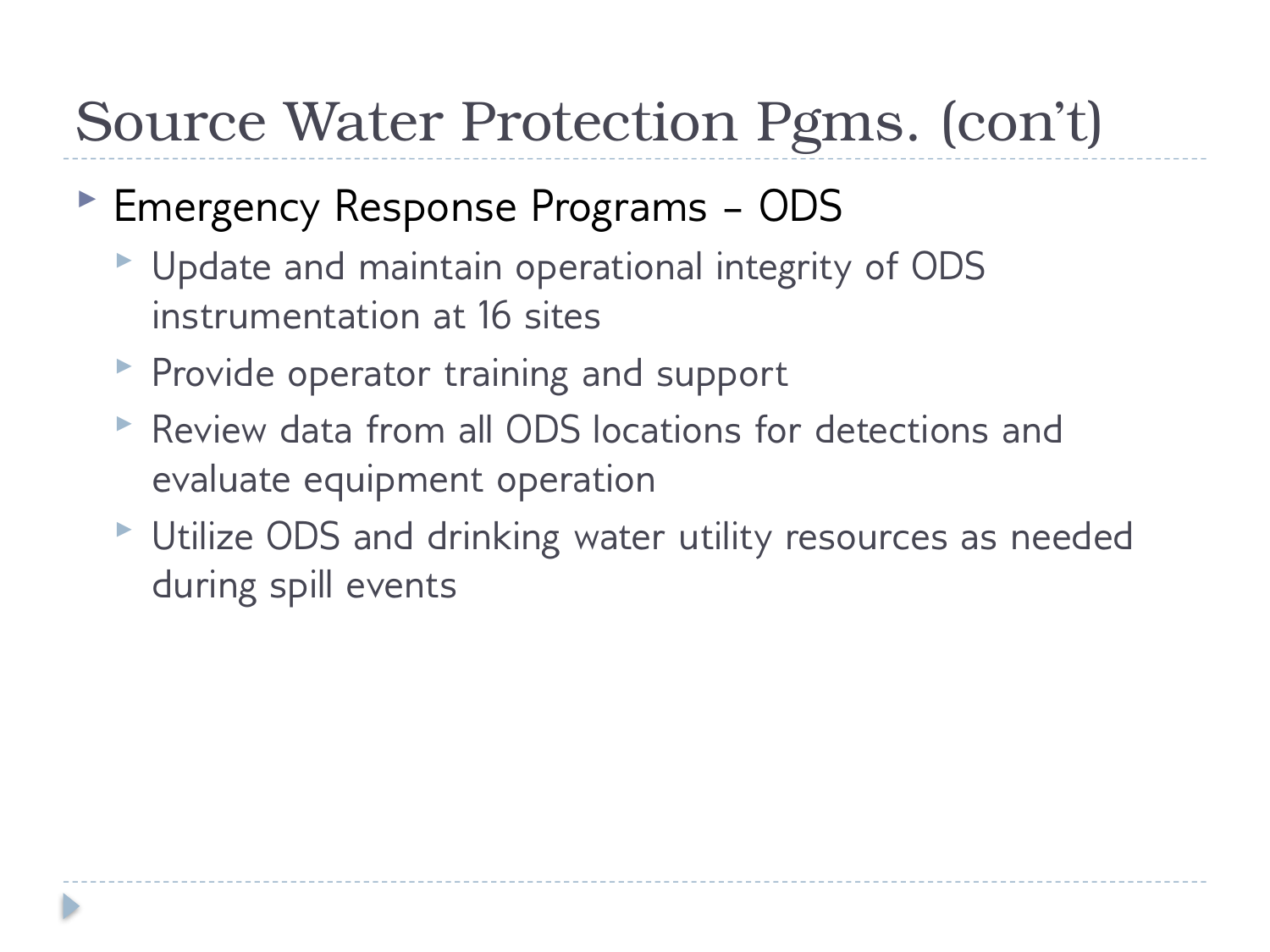

# Source Water Protection Pgms. (con’t)
Emergency Response Programs – ODS
Update and maintain operational integrity of ODS instrumentation at 16 sites
Provide operator training and support
Review data from all ODS locations for detections and evaluate equipment operation
Utilize ODS and drinking water utility resources as needed during spill events